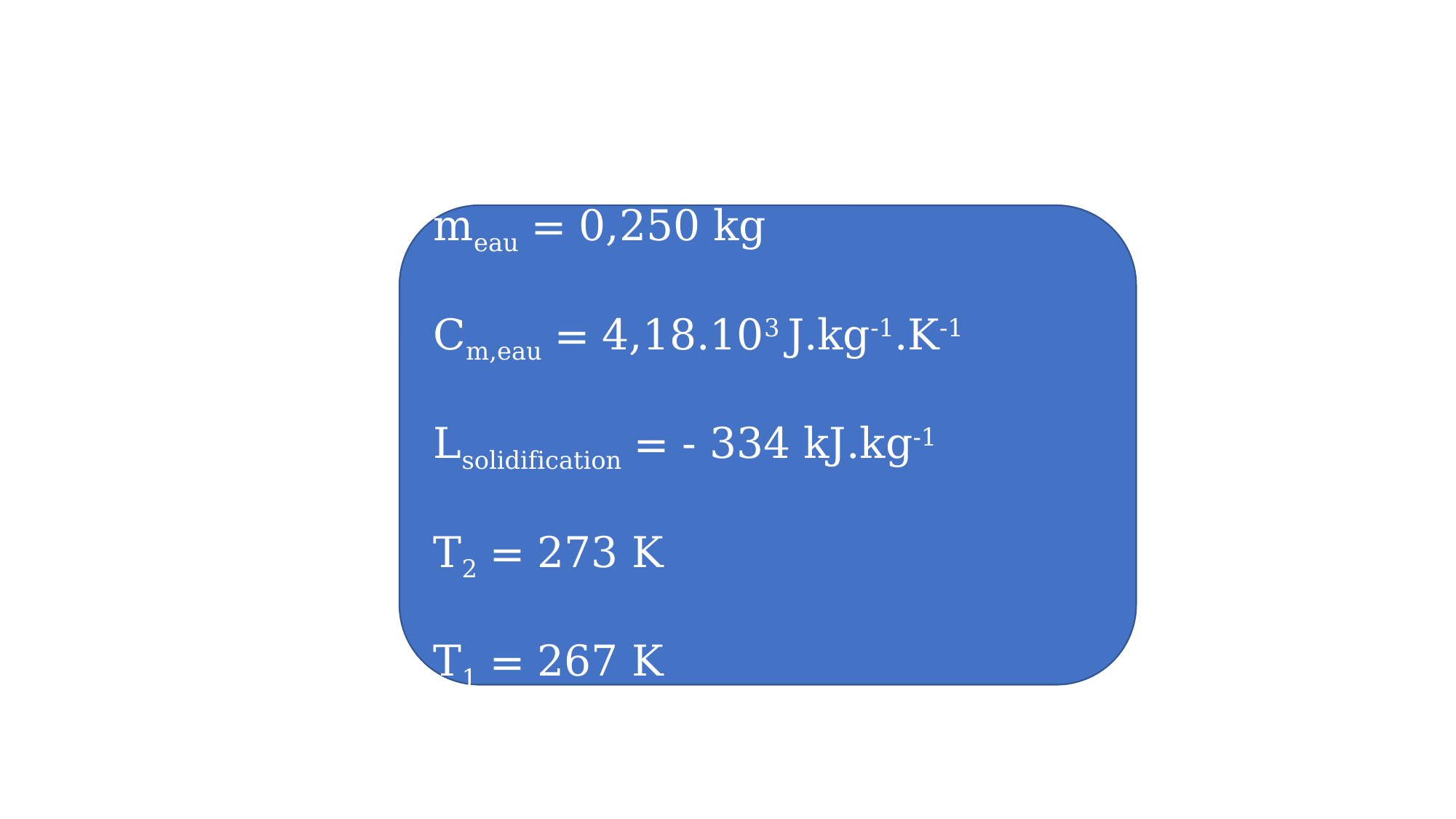

meau = 0,250 kg

Cm,eau = 4,18.103 J.kg-1.K-1

Lsolidification = - 334 kJ.kg-1

T2 = 273 K

T1 = 267 K